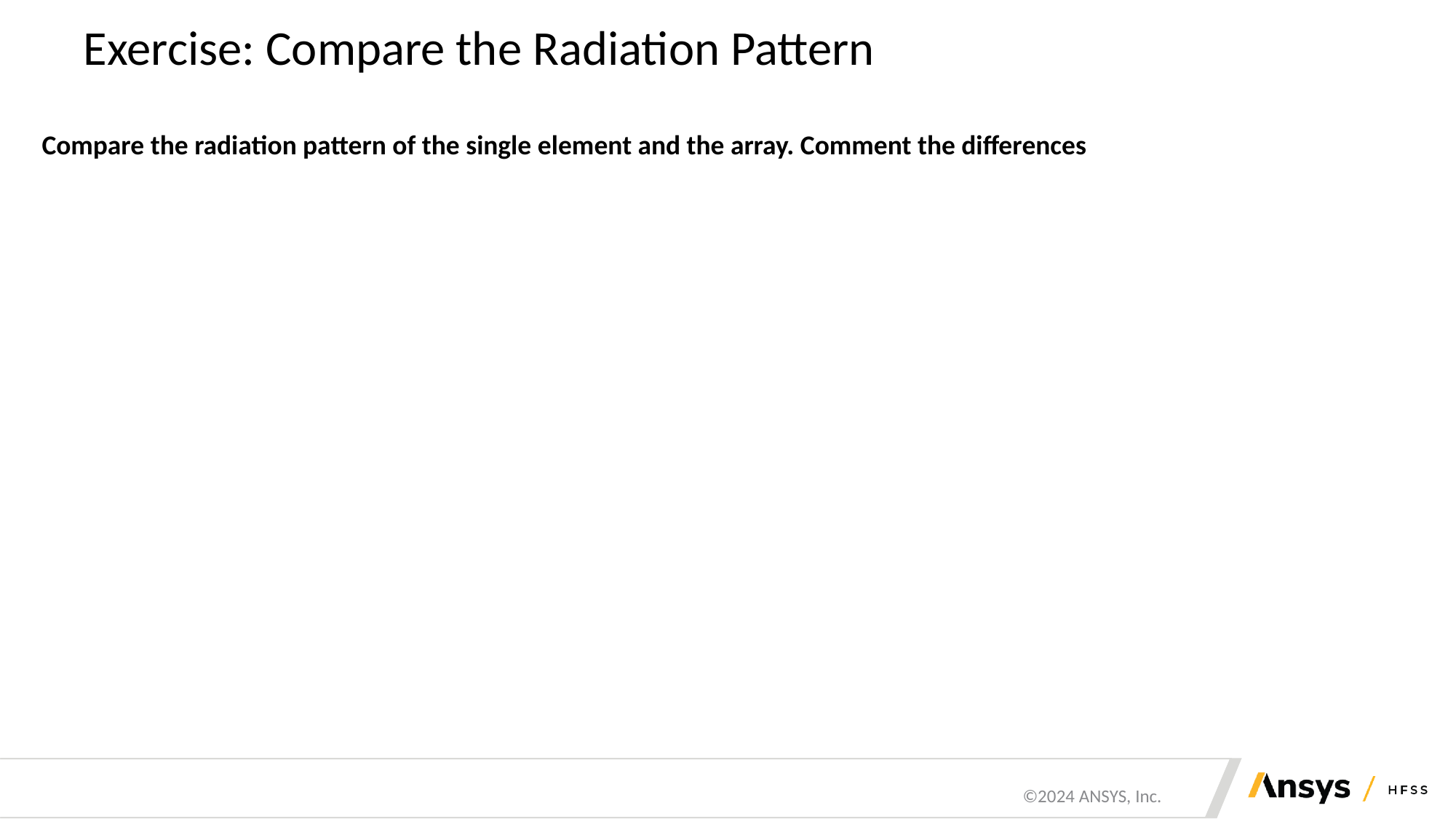

# Exercise: Compare the Radiation Pattern
Compare the radiation pattern of the single element and the array. Comment the differences